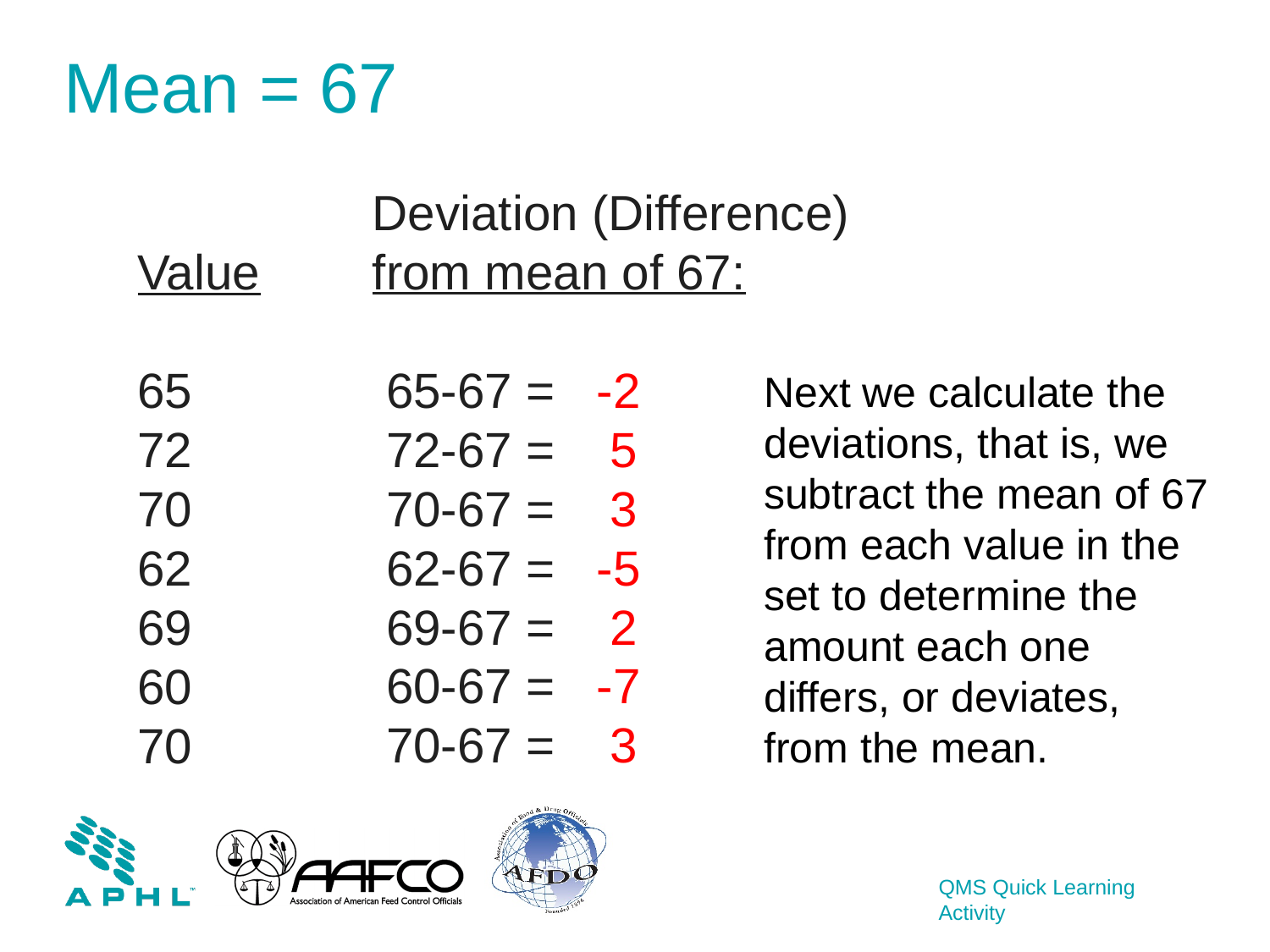

# Mean = 67
Deviation (Difference) from mean of 67:
 65-67 =   -2
 72-67 =    5
 70-67 =    3
 62-67 =   -5
 69-67 =    2
 60-67 =   -7
 70-67 =    3
Value
65
72
70
62
69
60
70
Next we calculate the deviations, that is, we subtract the mean of 67 from each value in the set to determine the amount each one differs, or deviates, from the mean.